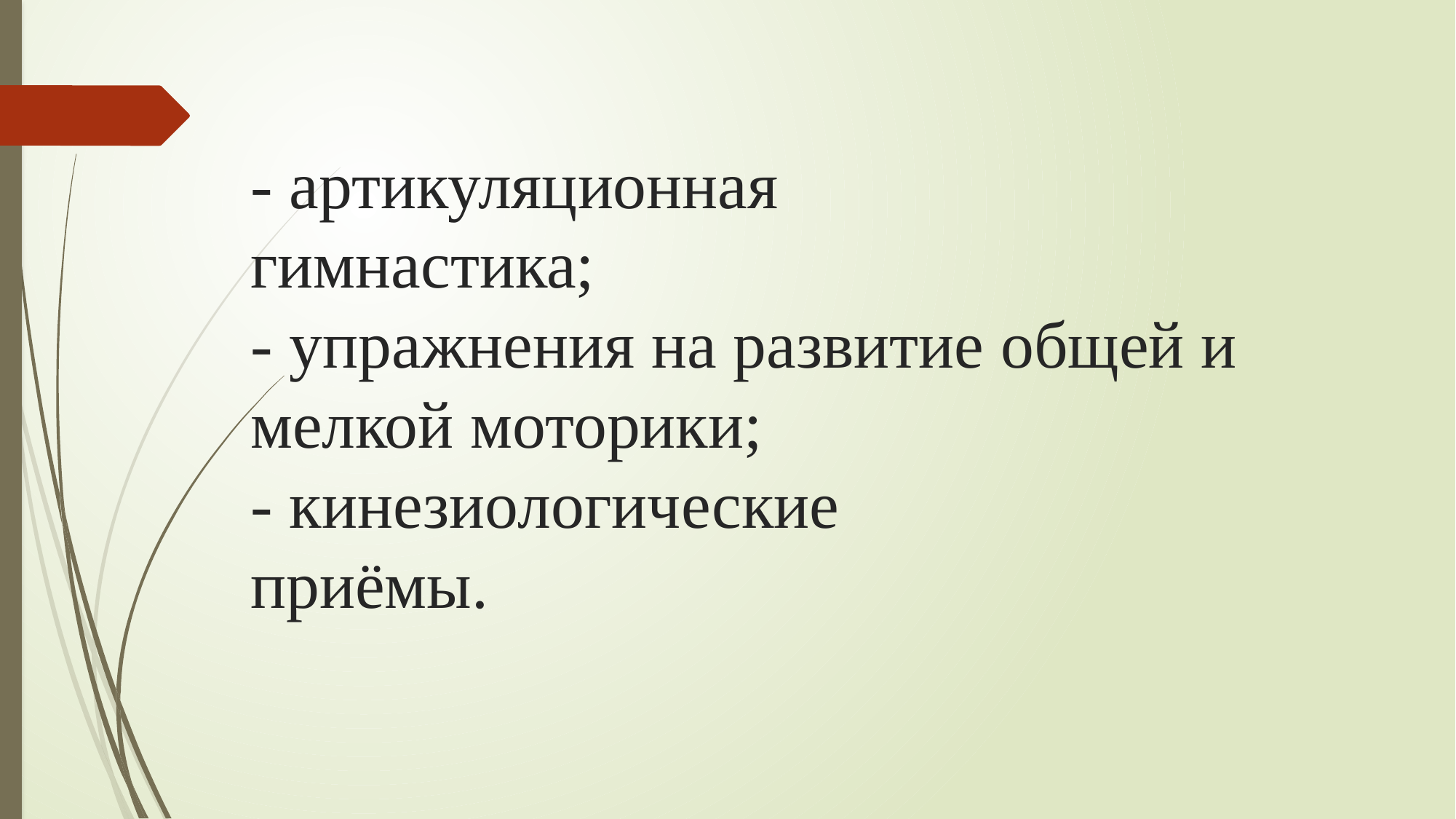

- артикуляционная
гимнастика;
- упражнения на развитие общей и мелкой моторики;
- кинезиологические
приёмы.
упражнения на развитие общей и мелкой моторики
кинезиологические при